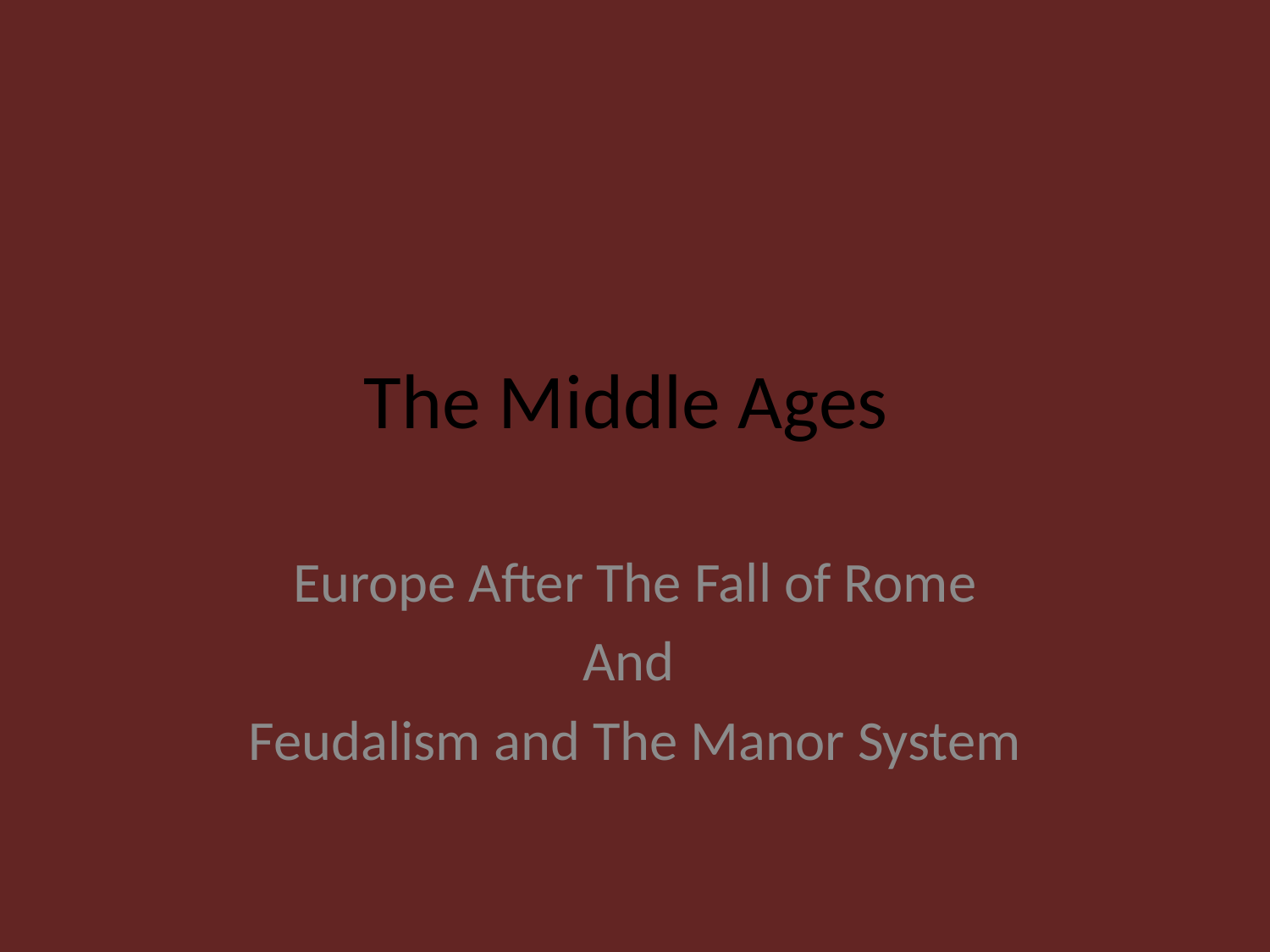

# The Middle Ages
Europe After The Fall of Rome
And
Feudalism and The Manor System